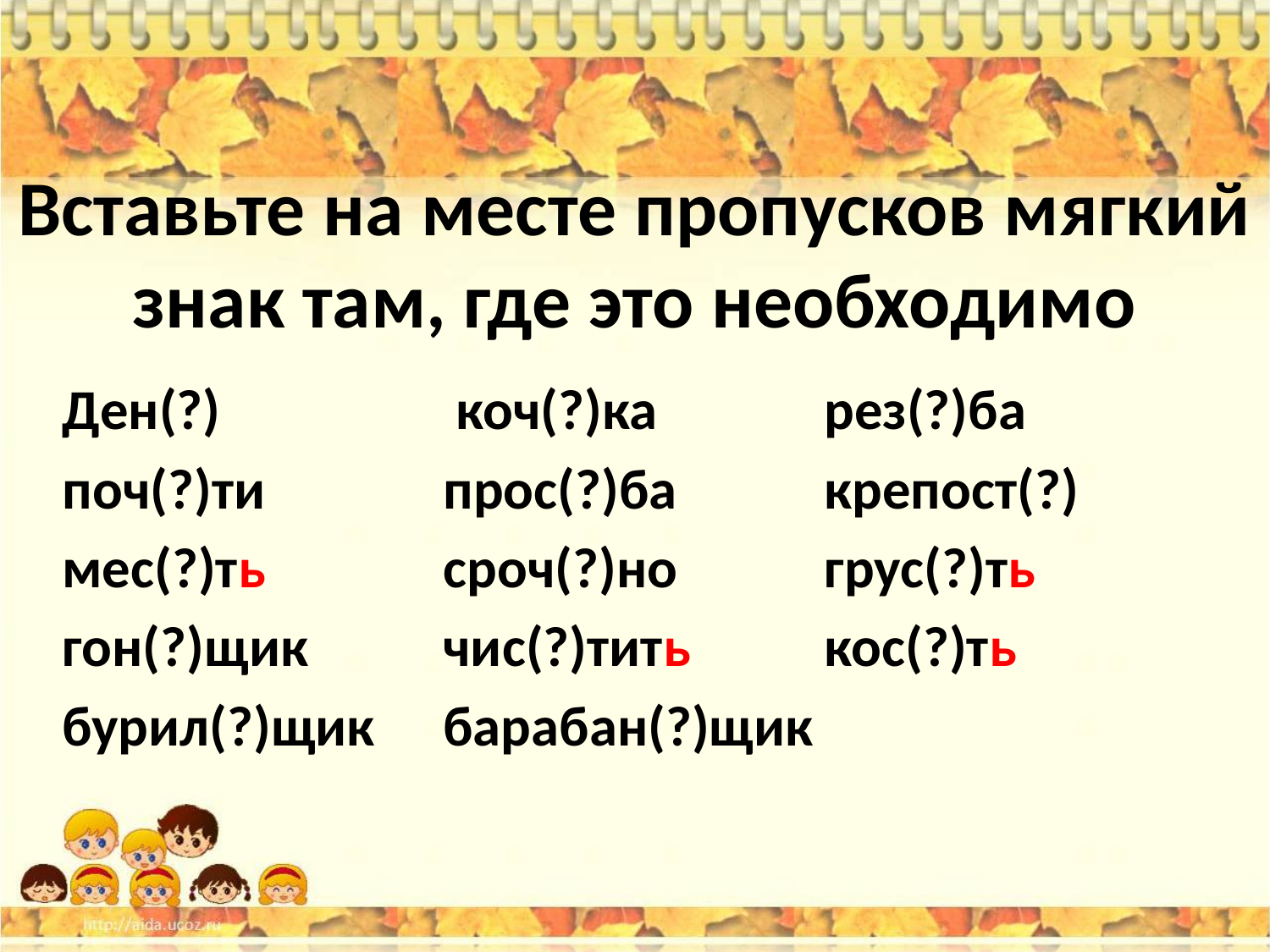

# Вставьте на месте пропусков мягкий знак там, где это необходимо
Ден(?)	           коч(?)ка		рез(?)ба
поч(?)ти		прос(?)ба		крепост(?)
мес(?)ть		сроч(?)но		грус(?)ть
гон(?)щик		чис(?)тить		кос(?)ть
бурил(?)щик	барабан(?)щик